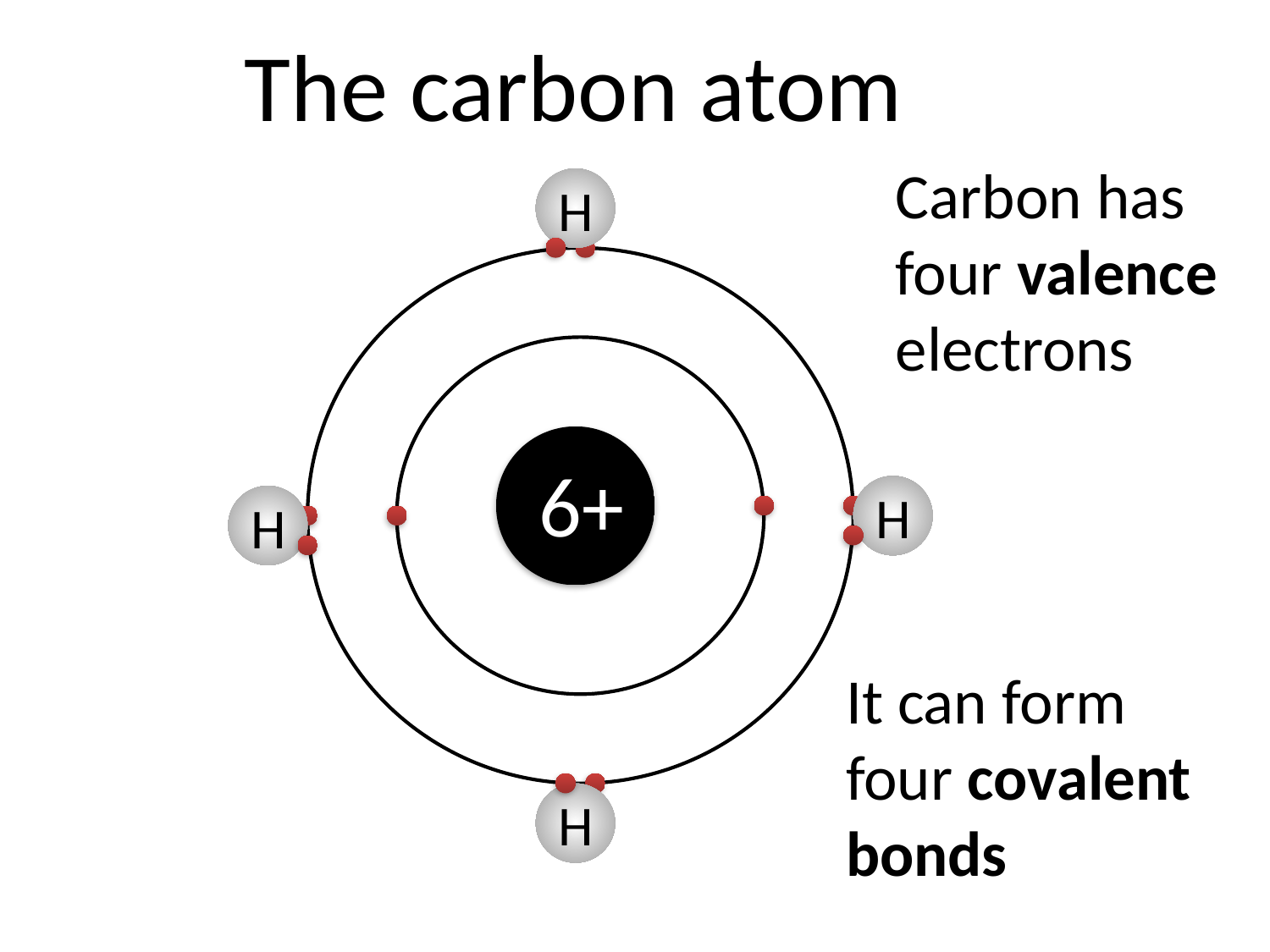

The carbon atom
Carbon has four valence electrons

H

6+

H

H

It can form four covalent bonds

H